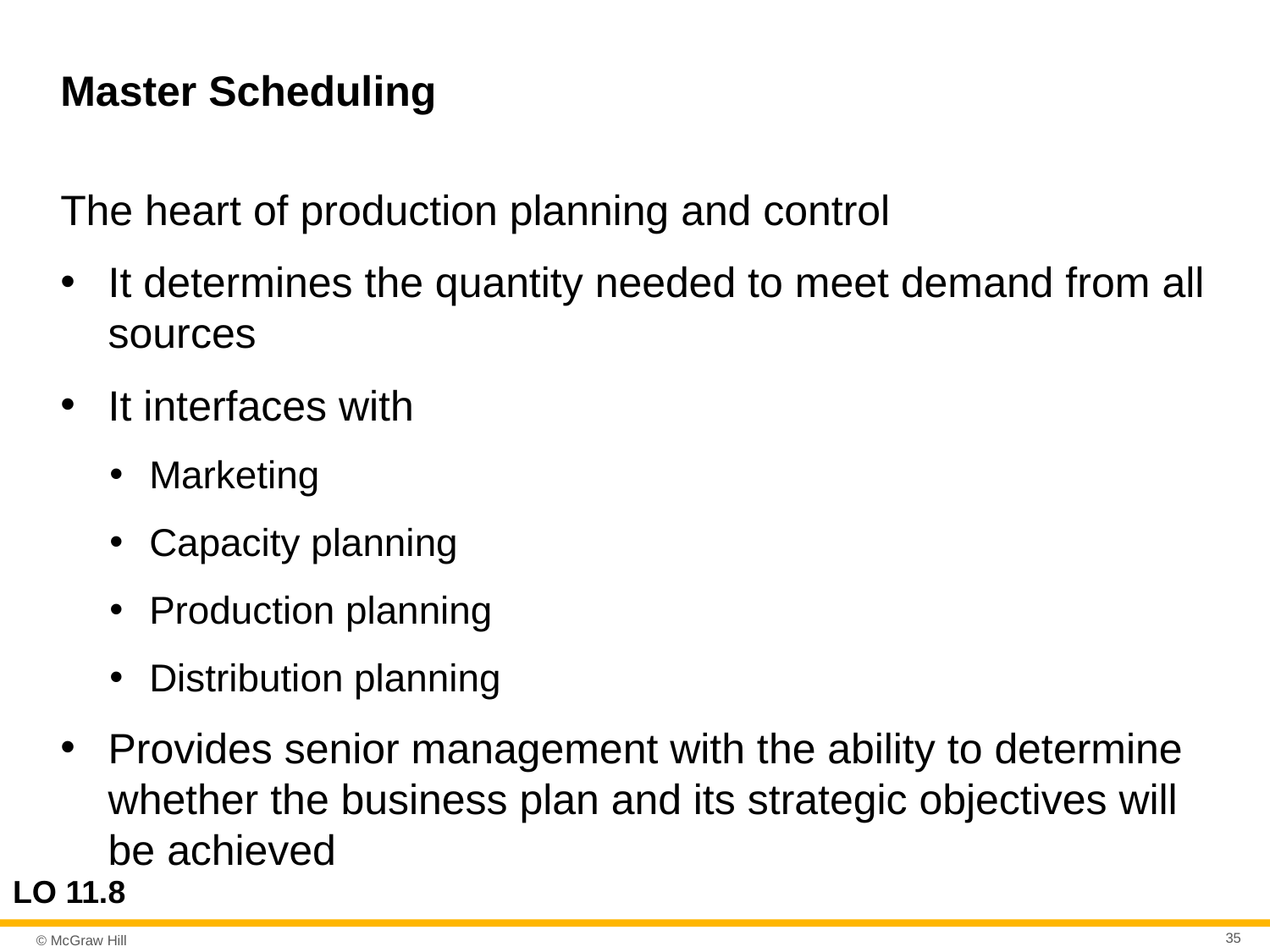

# Master Scheduling
The heart of production planning and control
It determines the quantity needed to meet demand from all sources
It interfaces with
Marketing
Capacity planning
Production planning
Distribution planning
Provides senior management with the ability to determine whether the business plan and its strategic objectives will be achieved
LO 11.8